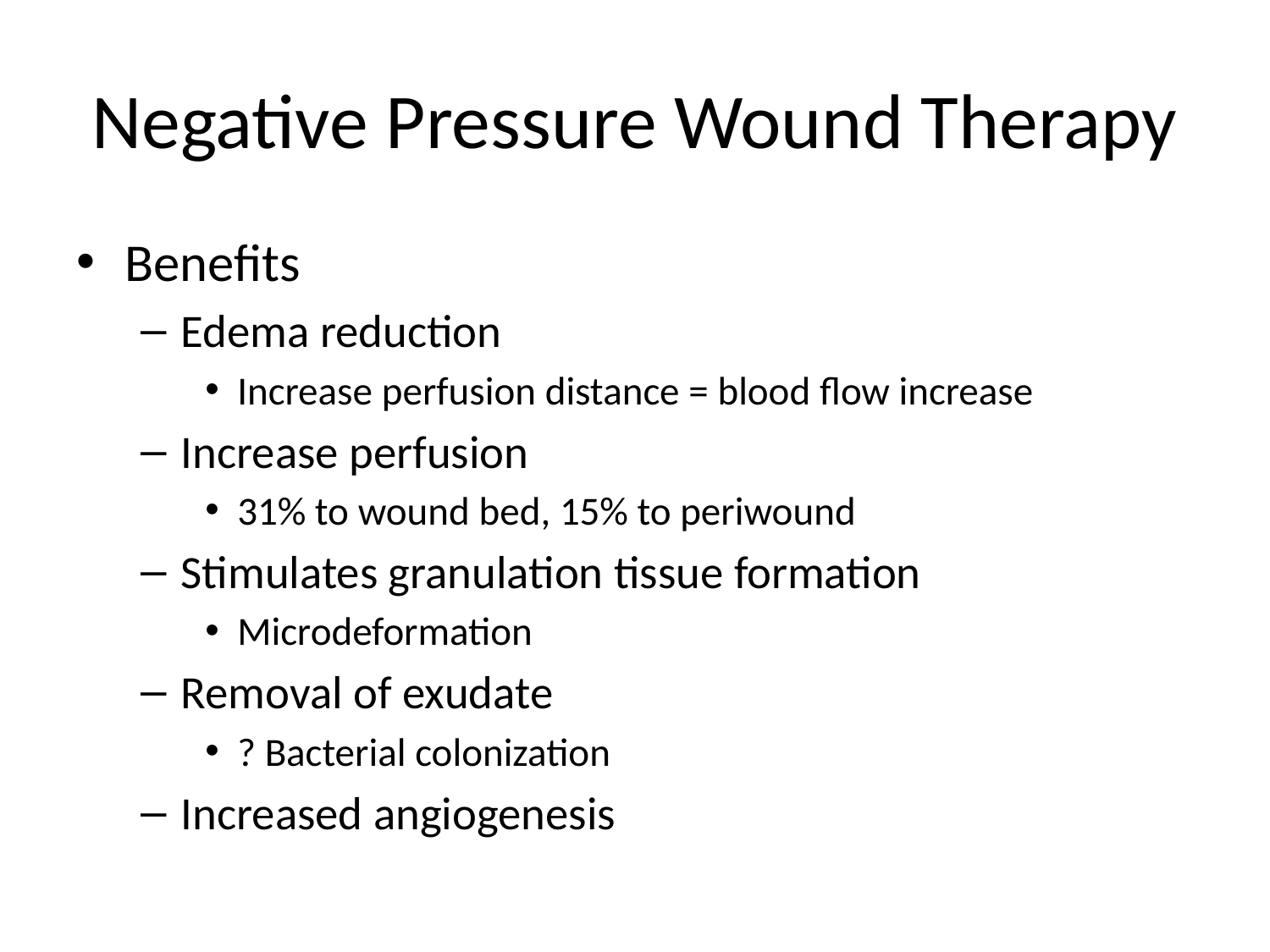

# Negative Pressure Wound Therapy
Benefits
Edema reduction
Increase perfusion distance = blood flow increase
Increase perfusion
31% to wound bed, 15% to periwound
Stimulates granulation tissue formation
Microdeformation
Removal of exudate
? Bacterial colonization
Increased angiogenesis